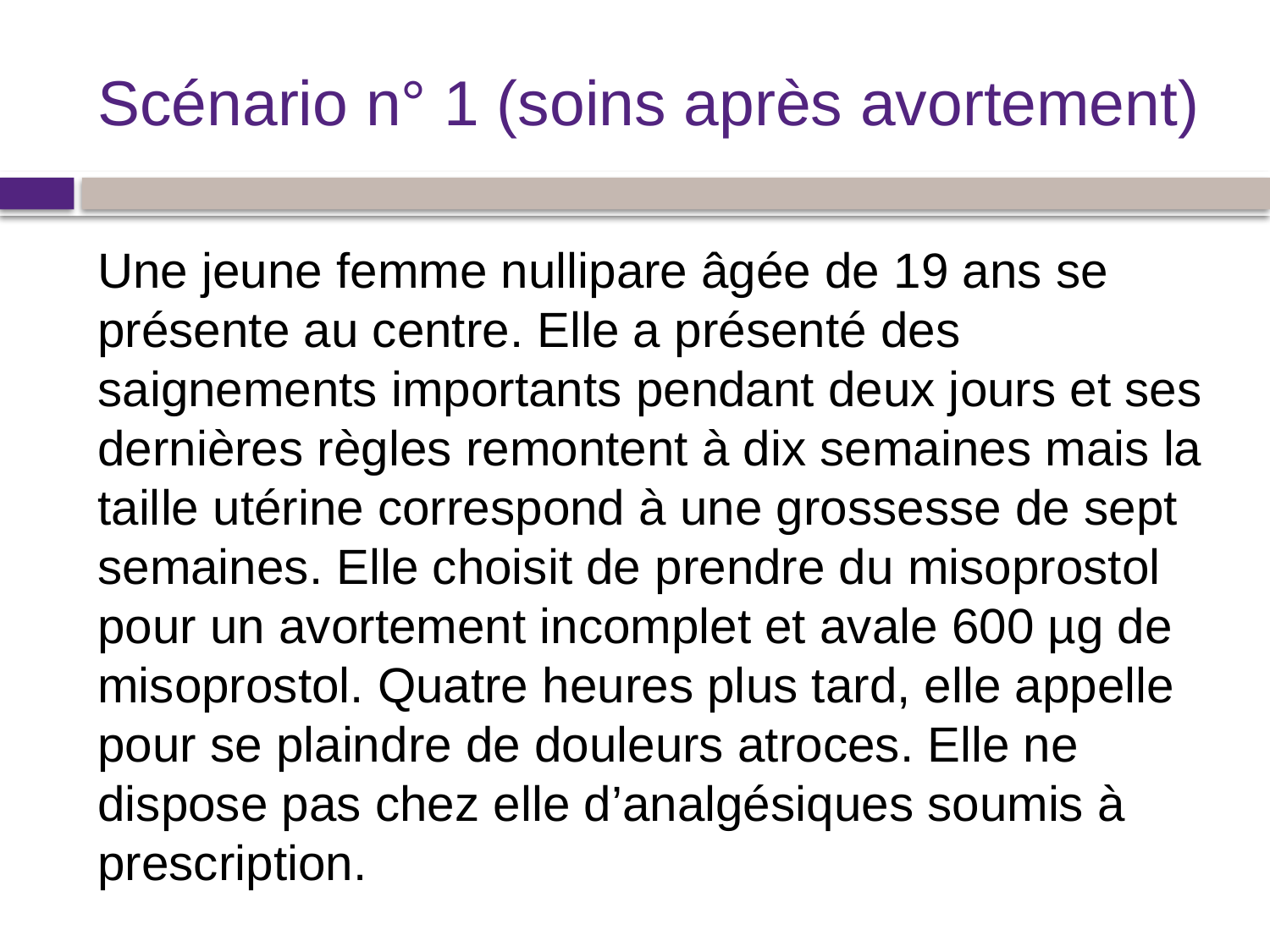

# Scénario n° 1 (soins après avortement)
Une jeune femme nullipare âgée de 19 ans se présente au centre. Elle a présenté des saignements importants pendant deux jours et ses dernières règles remontent à dix semaines mais la taille utérine correspond à une grossesse de sept semaines. Elle choisit de prendre du misoprostol pour un avortement incomplet et avale 600 µg de misoprostol. Quatre heures plus tard, elle appelle pour se plaindre de douleurs atroces. Elle ne dispose pas chez elle d’analgésiques soumis à prescription.